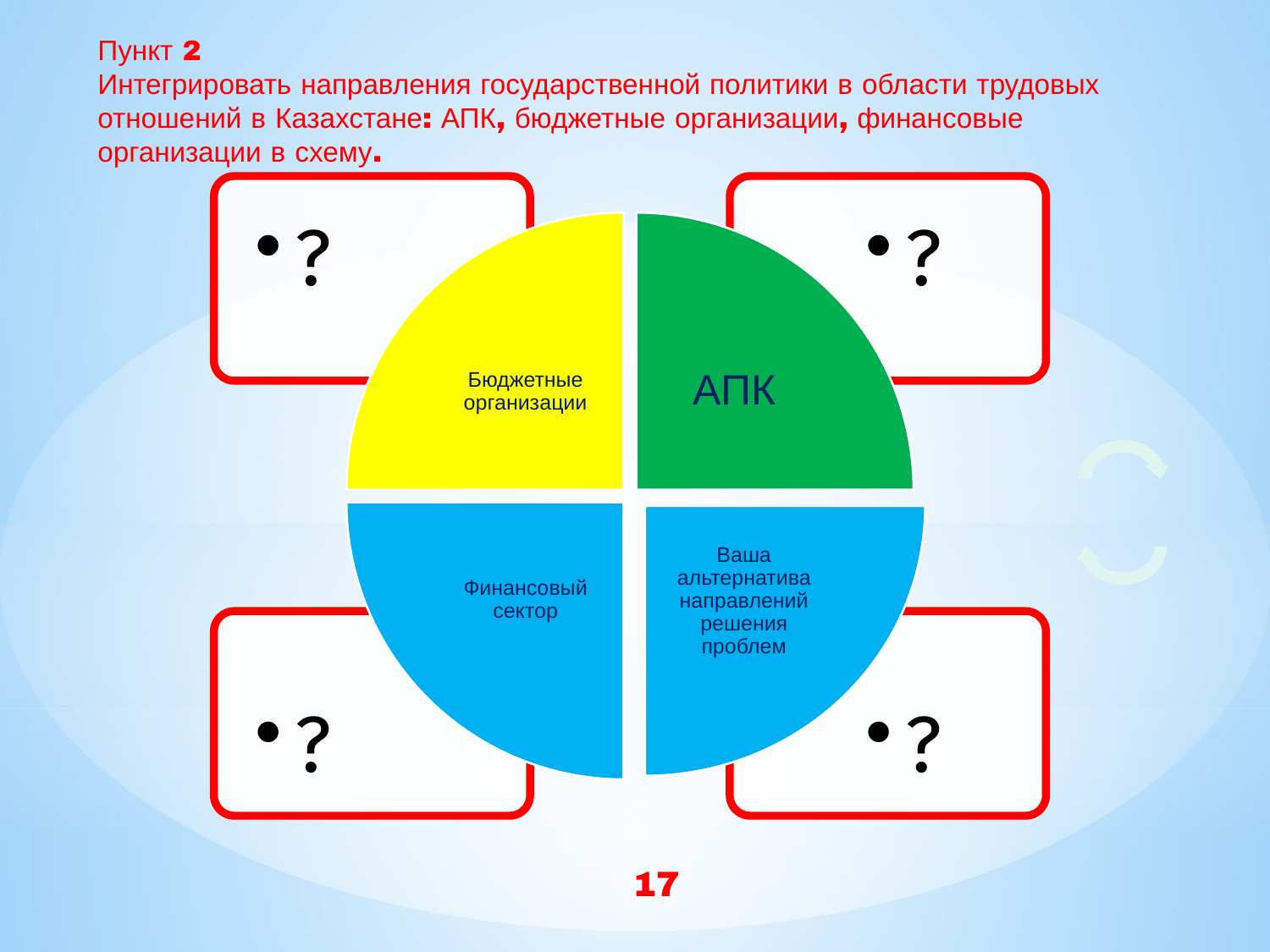

# Пункт 2 Интегрировать направления государственной политики в области трудовых отношений в Казахстане: АПК, бюджетные организации, финансовые организации в схему.
?
?
?
?
Бюджетные организации
АПК
Ваша альтернатива направлений решения проблем
Финансовый сектор

17